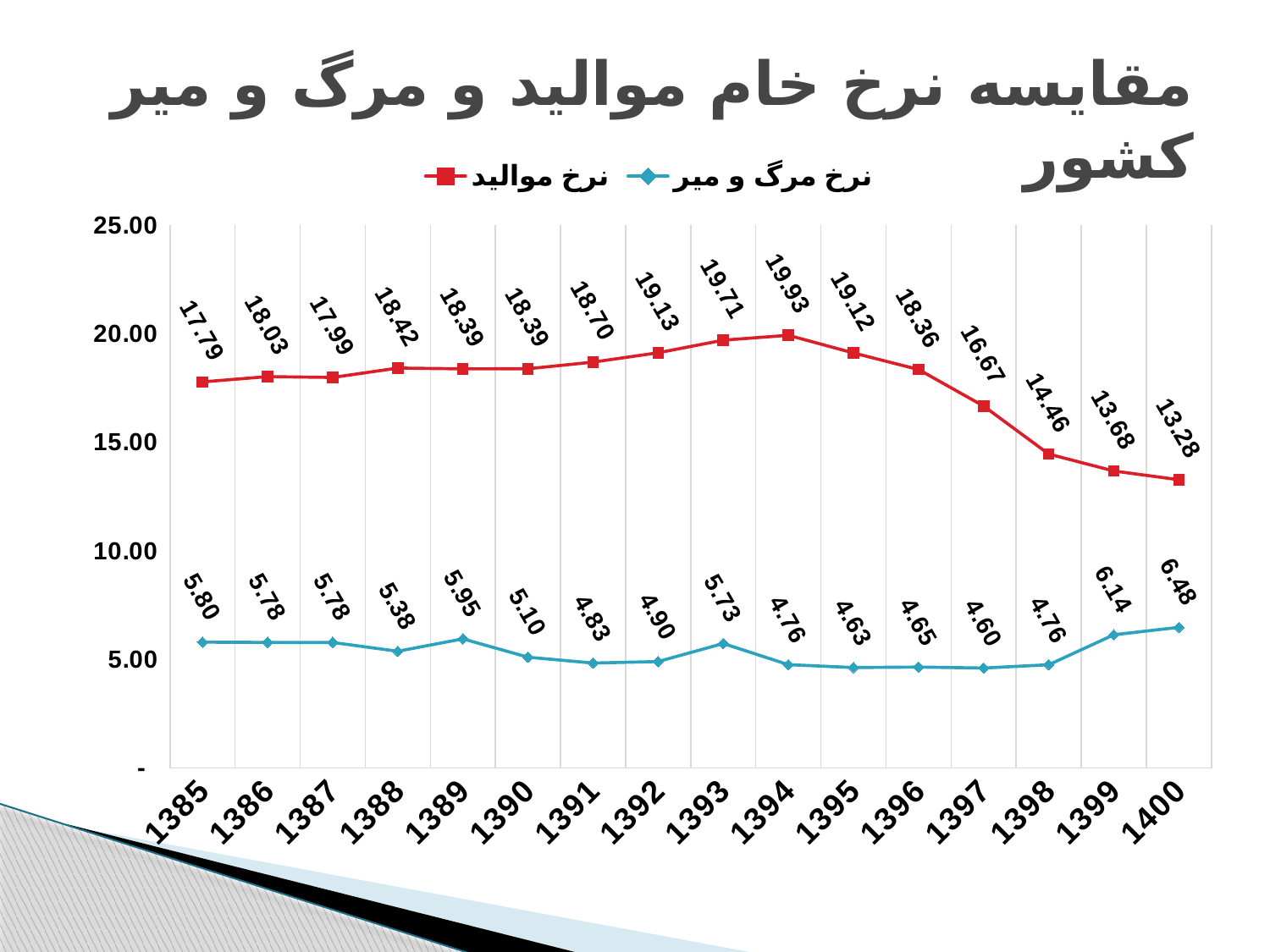

# مقایسه نرخ خام موالید و مرگ و میر کشور

### Chart

| Category | نرخ موالید | نرخ مرگ و میر |
|---|---|---|
| 1385 | 17.786995006808898 | 5.795591239219246 |
| 1386 | 18.02981812067371 | 5.783370232323516 |
| 1387 | 17.991392909528685 | 5.781390972241441 |
| 1388 | 18.423766326028744 | 5.3761680966173016 |
| 1389 | 18.387232493223834 | 5.947408875763583 |
| 1390 | 18.392934131736528 | 5.103220226214238 |
| 1391 | 18.69708566769247 | 4.833622662353034 |
| 1392 | 19.129136232486808 | 4.902770918354085 |
| 1393 | 19.707691122071516 | 5.732801582408549 |
| 1394 | 19.93346705089307 | 4.758318205476495 |
| 1395 | 19.118346970948128 | 4.6261667042013865 |
| 1396 | 18.35728473961482 | 4.647958743044675 |
| 1397 | 16.672592176862448 | 4.602681730558063 |
| 1398 | 14.461757949461976 | 4.755398379881513 |
| 1399 | 13.68293589420806 | 6.136999604359242 |
| 1400 | 13.27954315626673 | 6.4781036226280415 |